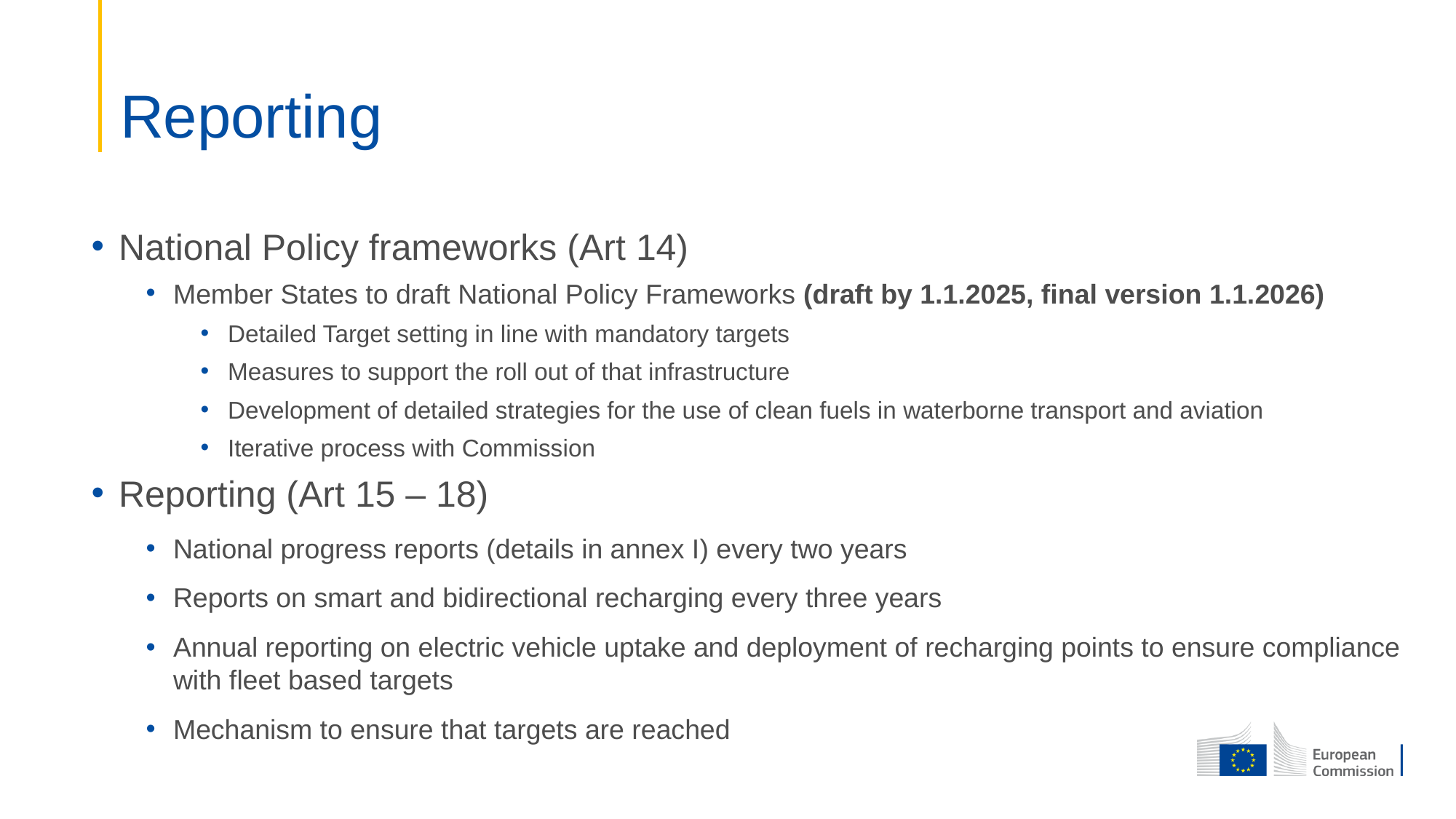

# Reporting
National Policy frameworks (Art 14)
Member States to draft National Policy Frameworks (draft by 1.1.2025, final version 1.1.2026)
Detailed Target setting in line with mandatory targets
Measures to support the roll out of that infrastructure
Development of detailed strategies for the use of clean fuels in waterborne transport and aviation
Iterative process with Commission
Reporting (Art 15 – 18)
National progress reports (details in annex I) every two years
Reports on smart and bidirectional recharging every three years
Annual reporting on electric vehicle uptake and deployment of recharging points to ensure compliance with fleet based targets
Mechanism to ensure that targets are reached